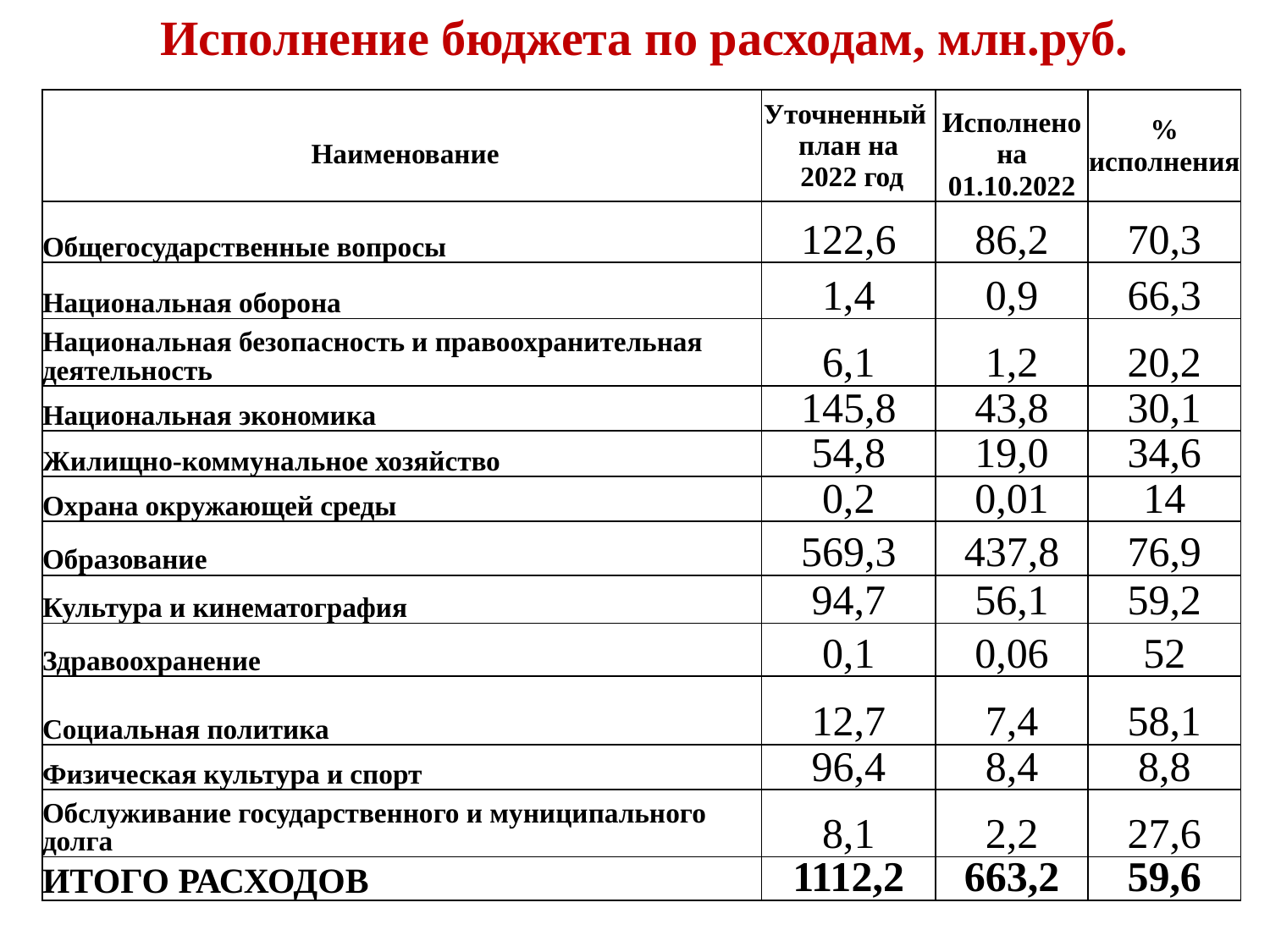

Исполнение бюджета по расходам, млн.руб.
| Наименование | Уточненный план на 2022 год | Исполнено на 01.10.2022 | % исполнения |
| --- | --- | --- | --- |
| Общегосударственные вопросы | 122,6 | 86,2 | 70,3 |
| Национальная оборона | 1,4 | 0,9 | 66,3 |
| Национальная безопасность и правоохранительная деятельность | 6,1 | 1,2 | 20,2 |
| Национальная экономика | 145,8 | 43,8 | 30,1 |
| Жилищно-коммунальное хозяйство | 54,8 | 19,0 | 34,6 |
| Охрана окружающей среды | 0,2 | 0,01 | 14 |
| Образование | 569,3 | 437,8 | 76,9 |
| Культура и кинематография | 94,7 | 56,1 | 59,2 |
| Здравоохранение | 0,1 | 0,06 | 52 |
| Социальная политика | 12,7 | 7,4 | 58,1 |
| Физическая культура и спорт | 96,4 | 8,4 | 8,8 |
| Обслуживание государственного и муниципального долга | 8,1 | 2,2 | 27,6 |
| ИТОГО РАСХОДОВ | 1112,2 | 663,2 | 59,6 |